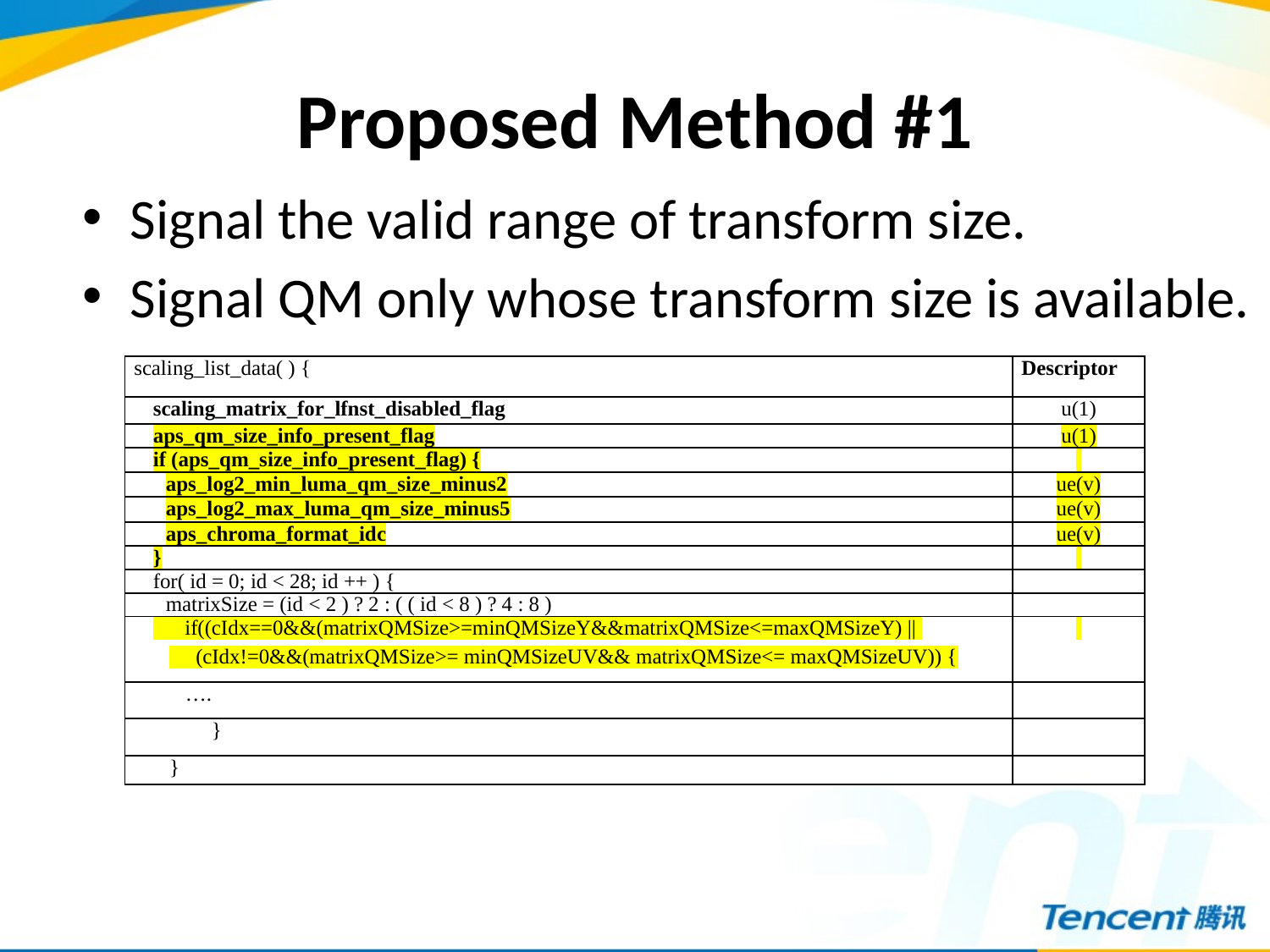

# Proposed Method #1
Signal the valid range of transform size.
Signal QM only whose transform size is available.
| scaling\_list\_data( ) { | Descriptor |
| --- | --- |
| scaling\_matrix\_for\_lfnst\_disabled\_flag | u(1) |
| aps\_qm\_size\_info\_present\_flag | u(1) |
| if (aps\_qm\_size\_info\_present\_flag) { |  |
| aps\_log2\_min\_luma\_qm\_size\_minus2 | ue(v) |
| aps\_log2\_max\_luma\_qm\_size\_minus5 | ue(v) |
| aps\_chroma\_format\_idc | ue(v) |
| } |  |
| for( id = 0; id < 28; id ++ ) { |  |
| matrixSize = (id < 2 ) ? 2 : ( ( id < 8 ) ? 4 : 8 ) |  |
| if((cIdx==0&&(matrixQMSize>=minQMSizeY&&matrixQMSize<=maxQMSizeY) ||  (cIdx!=0&&(matrixQMSize>= minQMSizeUV&& matrixQMSize<= maxQMSizeUV)) { |  |
| …. |  |
| } |  |
| } |  |